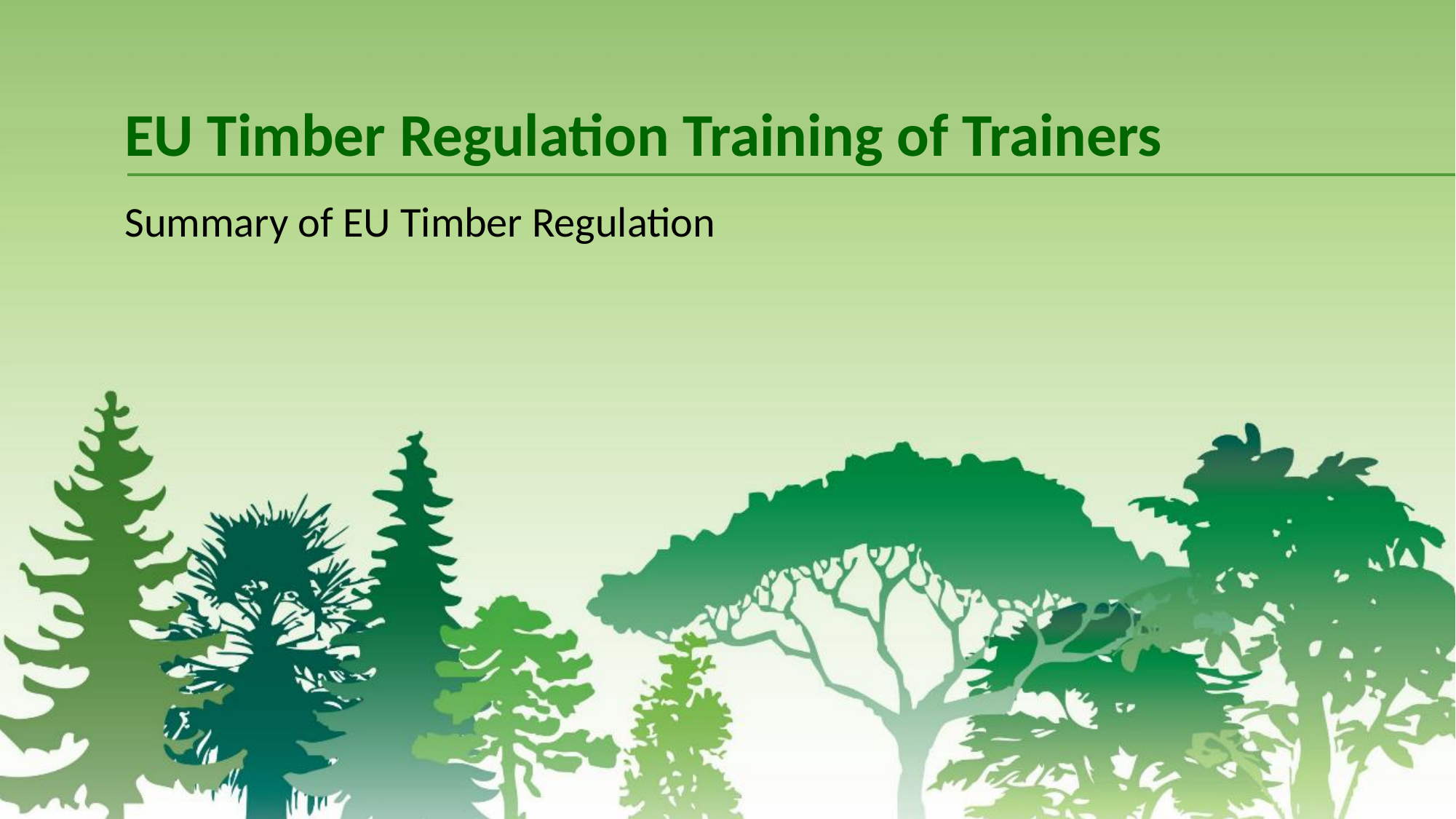

# EU Timber Regulation Training of Trainers
Summary of EU Timber Regulation
2